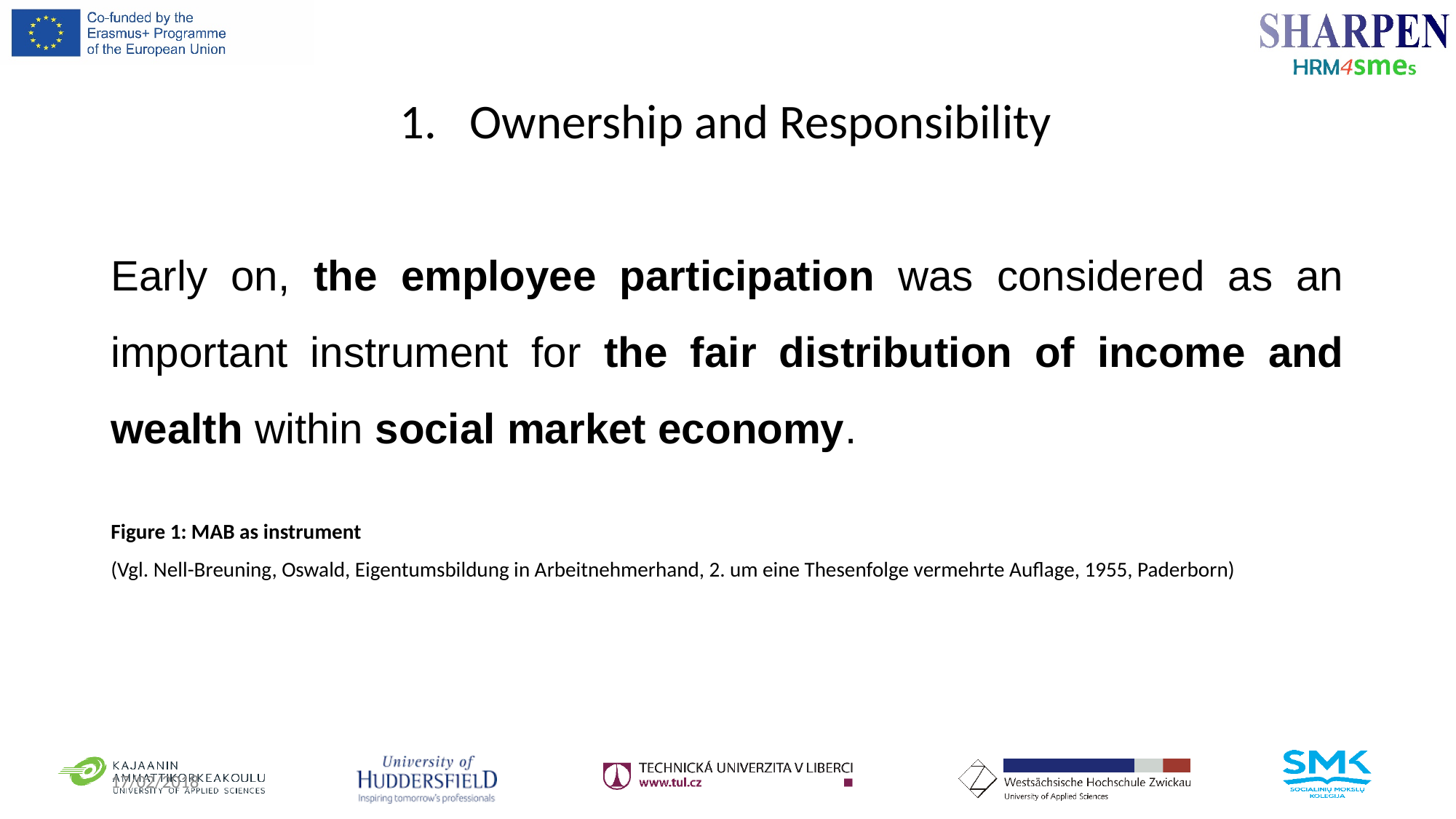

# 1.   Ownership and Responsibility
Early on, the employee participation was considered as an important instrument for the fair distribution of income and wealth within social market economy.

Figure 1: MAB as instrument
(Vgl. Nell-Breuning, Oswald, Eigentumsbildung in Arbeitnehmerhand, 2. um eine Thesenfolge vermehrte Auflage, 1955, Paderborn)

17/02/2018
Prof. Dr. Horst Muschol
4